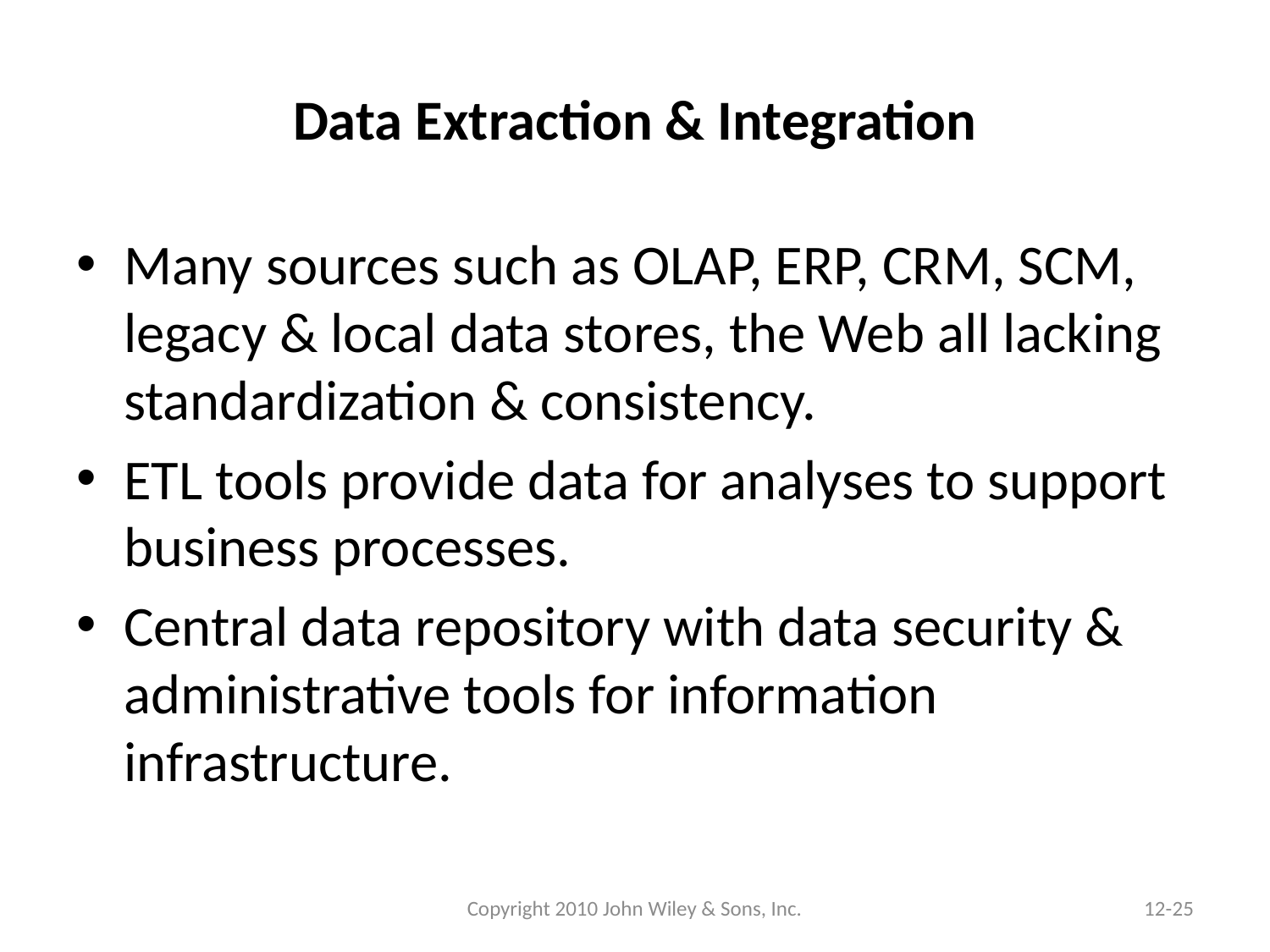

# Data Extraction & Integration
Many sources such as OLAP, ERP, CRM, SCM, legacy & local data stores, the Web all lacking standardization & consistency.
ETL tools provide data for analyses to support business processes.
Central data repository with data security & administrative tools for information infrastructure.
Copyright 2010 John Wiley & Sons, Inc.
12-25